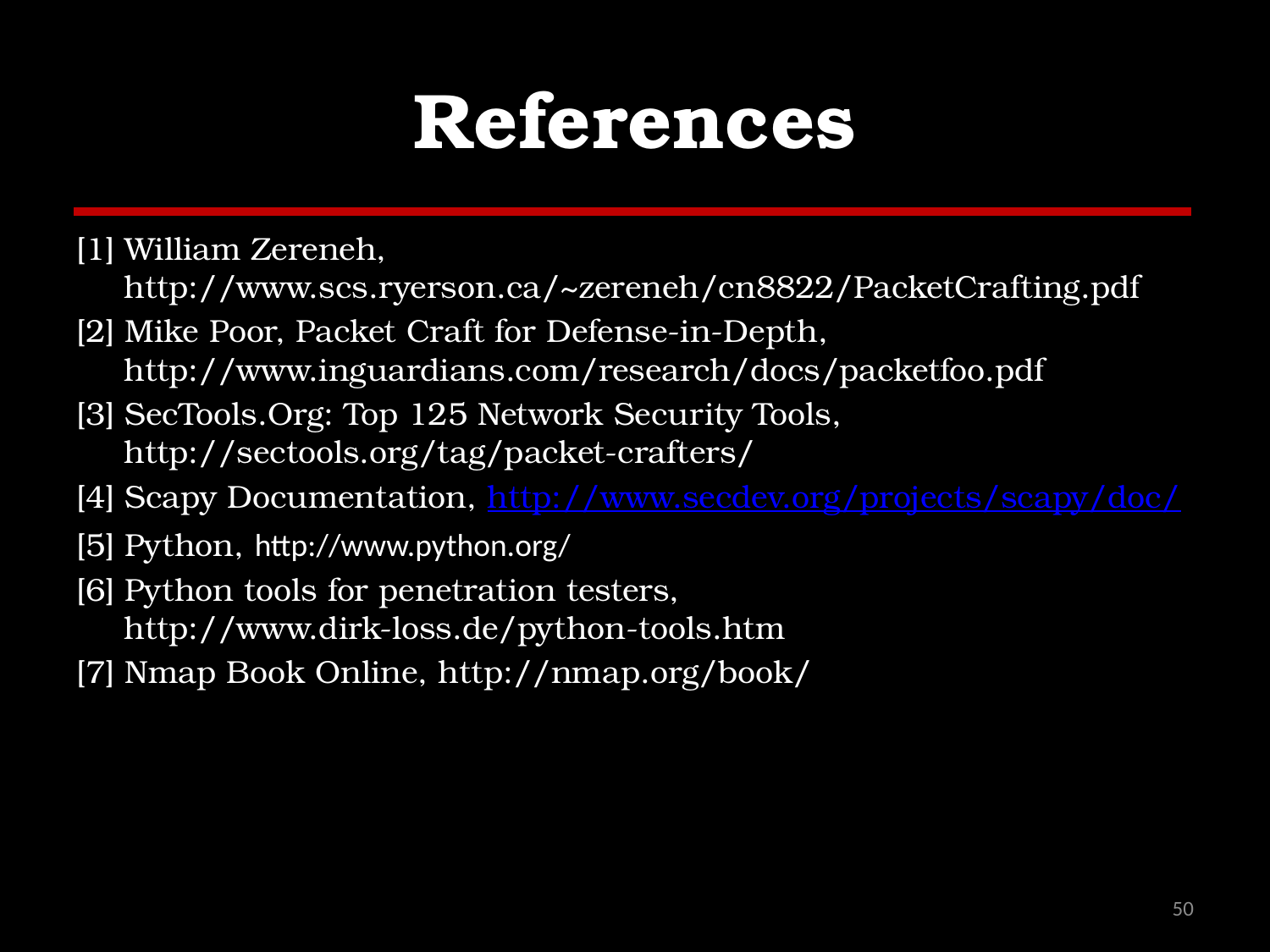

# References
[1] William Zereneh, http://www.scs.ryerson.ca/~zereneh/cn8822/PacketCrafting.pdf
[2] Mike Poor, Packet Craft for Defense-in-Depth, http://www.inguardians.com/research/docs/packetfoo.pdf
[3] SecTools.Org: Top 125 Network Security Tools, http://sectools.org/tag/packet-crafters/
[4] Scapy Documentation, http://www.secdev.org/projects/scapy/doc/
[5] Python, http://www.python.org/
[6] Python tools for penetration testers, http://www.dirk-loss.de/python-tools.htm
[7] Nmap Book Online, http://nmap.org/book/
50